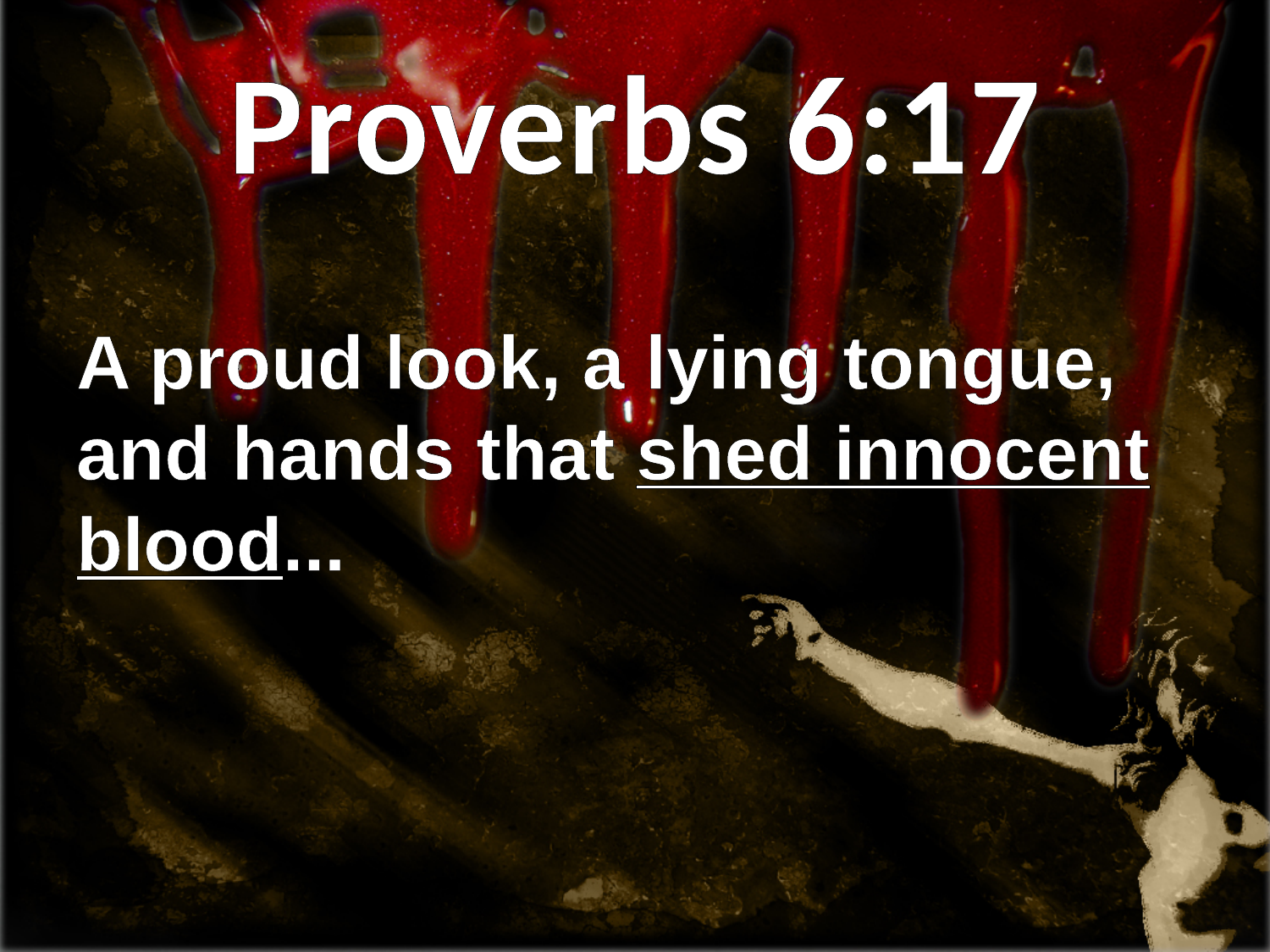

# Proverbs 6:17
A proud look, a lying tongue, and hands that shed innocent blood...